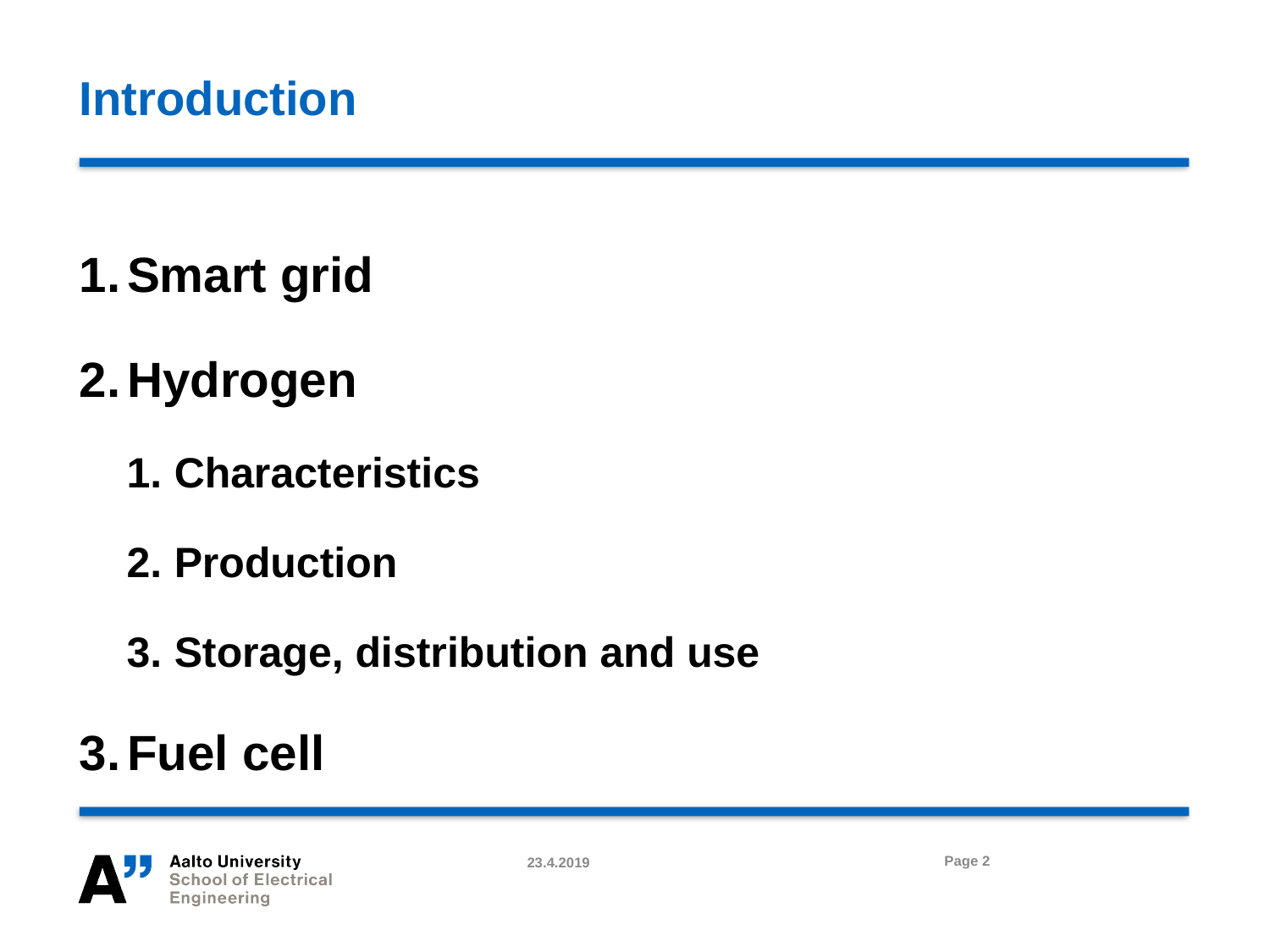

# Introduction
Smart grid
Hydrogen
Characteristics
Production
Storage, distribution and use
Fuel cell

Page 2
23.4.2019